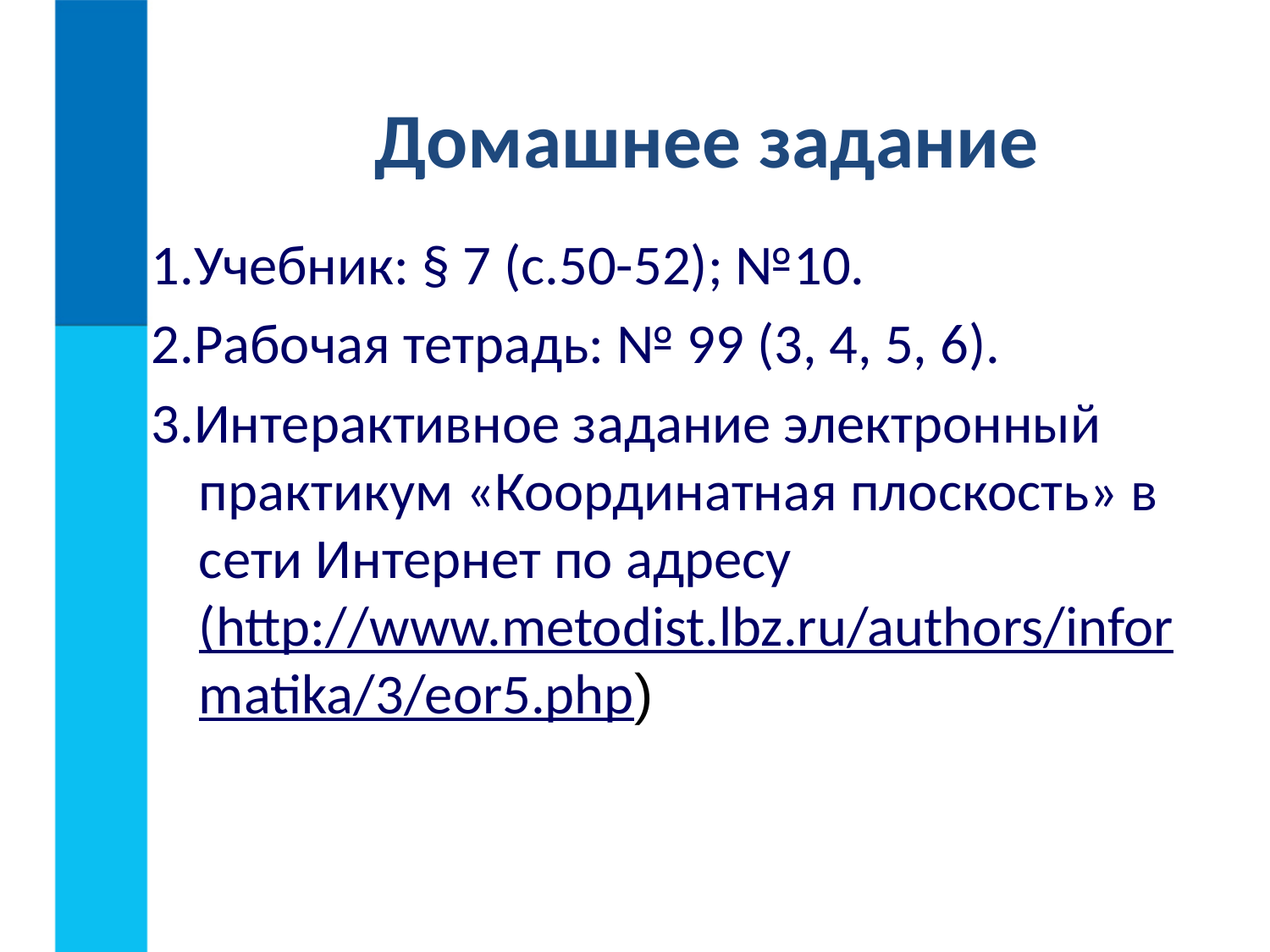

# Домашнее задание
1.Учебник: § 7 (с.50-52); №10.
2.Рабочая тетрадь: № 99 (3, 4, 5, 6).
3.Интерактивное задание электронный практикум «Координатная плоскость» в сети Интернет по адресу (http://www.metodist.lbz.ru/authors/informatika/3/eor5.php)